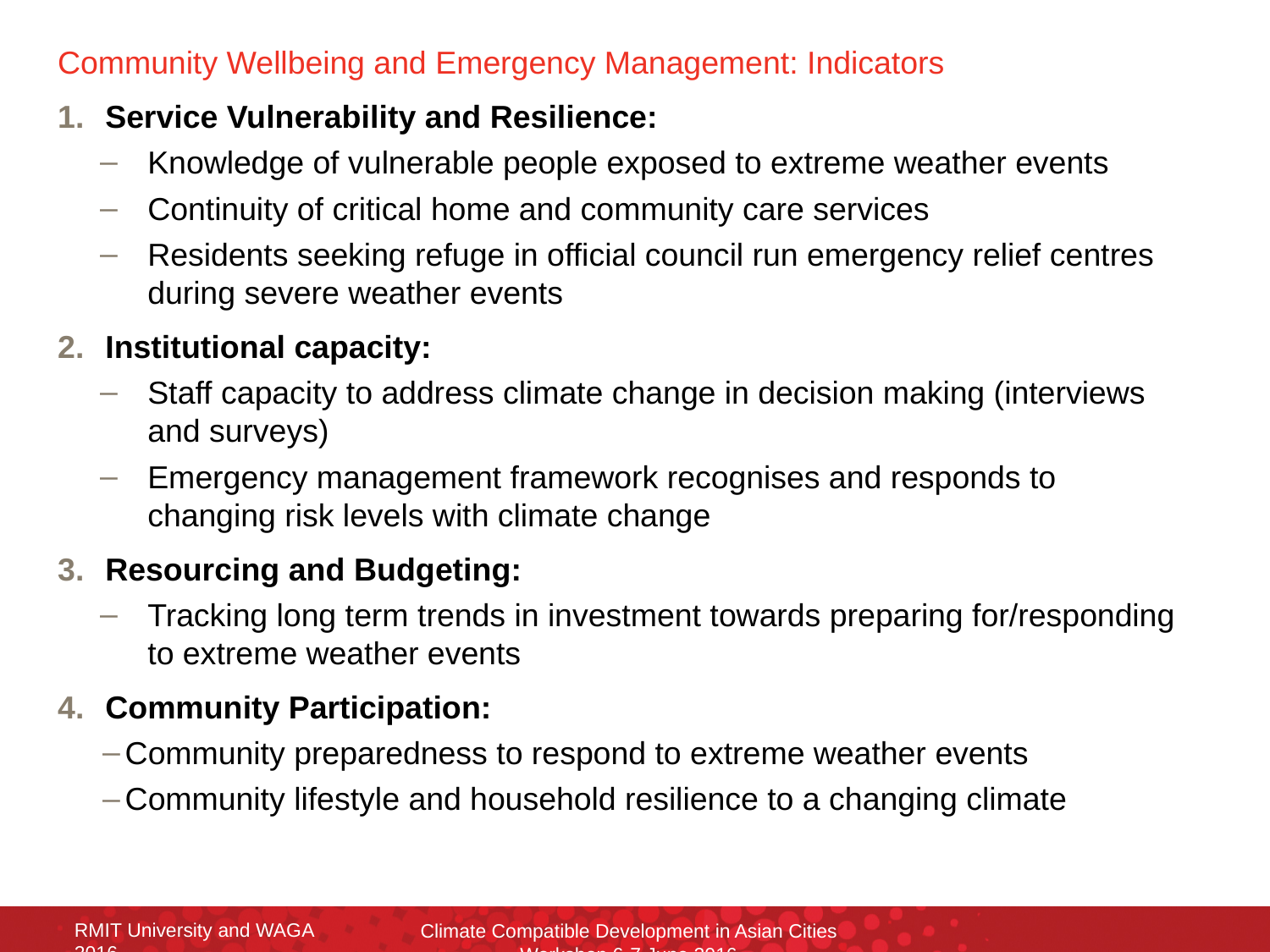

Community Wellbeing and Emergency Management: Indicators
Service Vulnerability and Resilience:
Knowledge of vulnerable people exposed to extreme weather events
Continuity of critical home and community care services
Residents seeking refuge in official council run emergency relief centres during severe weather events
Institutional capacity:
Staff capacity to address climate change in decision making (interviews and surveys)
Emergency management framework recognises and responds to changing risk levels with climate change
Resourcing and Budgeting:
Tracking long term trends in investment towards preparing for/responding to extreme weather events
Community Participation:
Community preparedness to respond to extreme weather events
Community lifestyle and household resilience to a changing climate

RMIT University and WAGA 2016
Climate Compatible Development in Asian Cities Workshop 6-7 June 2016